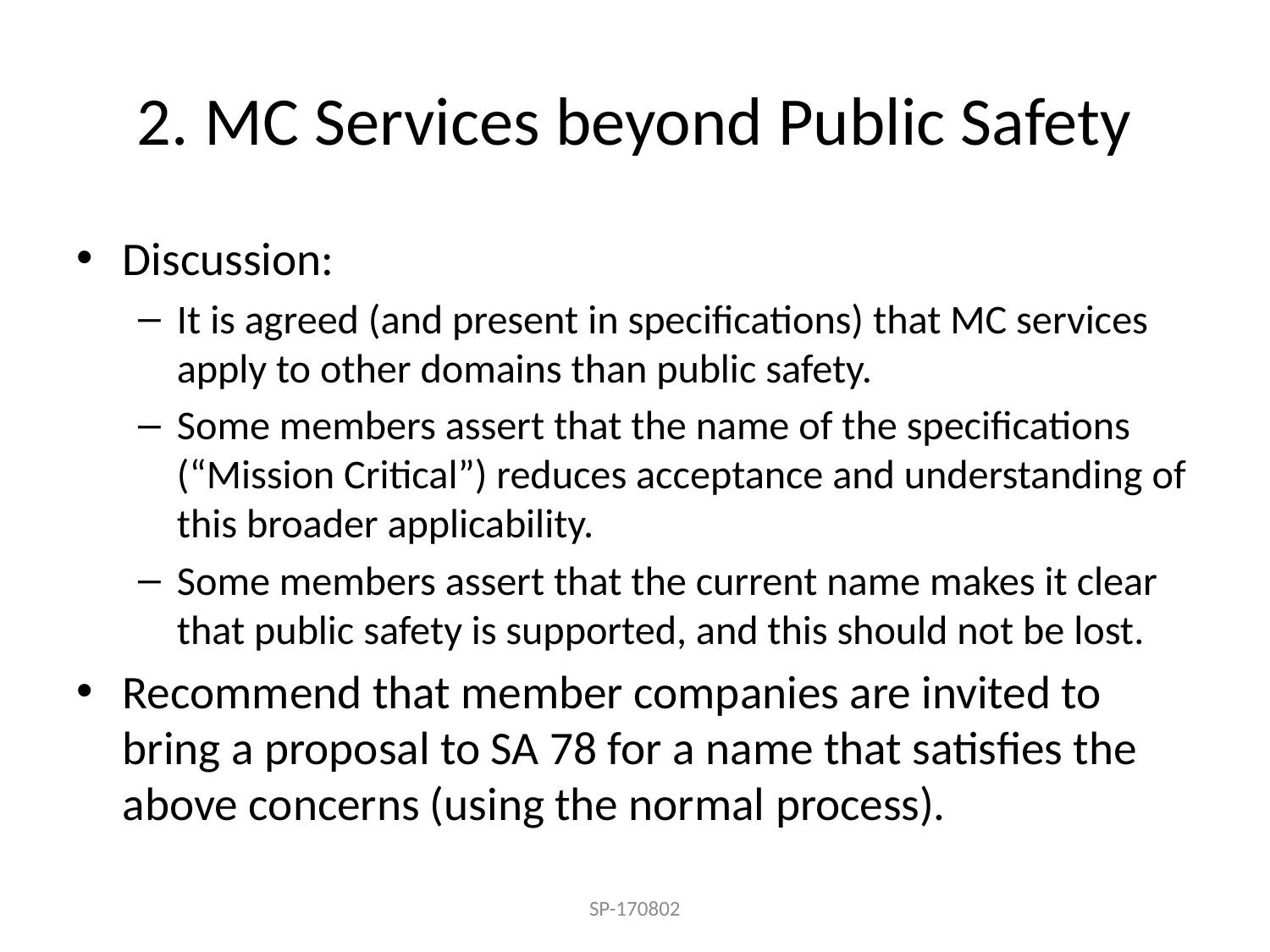

# 2. MC Services beyond Public Safety
Discussion:
It is agreed (and present in specifications) that MC services apply to other domains than public safety.
Some members assert that the name of the specifications (“Mission Critical”) reduces acceptance and understanding of this broader applicability.
Some members assert that the current name makes it clear that public safety is supported, and this should not be lost.
Recommend that member companies are invited to bring a proposal to SA 78 for a name that satisfies the above concerns (using the normal process).
SP-170802